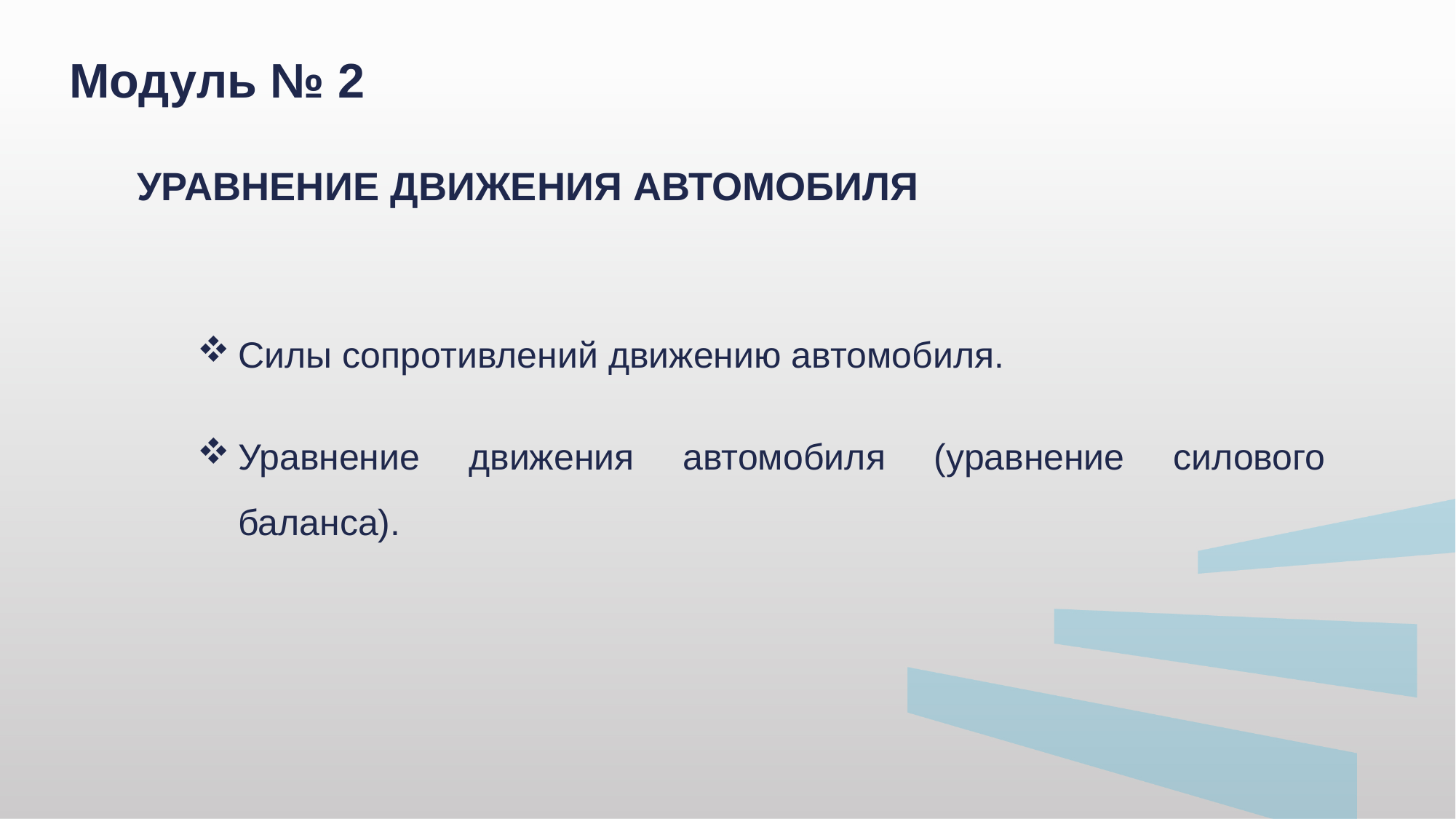

Модуль № 2
УРАВНЕНИЕ ДВИЖЕНИЯ АВТОМОБИЛЯ
Силы сопротивлений движению автомобиля.
Уравнение движения автомобиля (уравнение силового баланса).